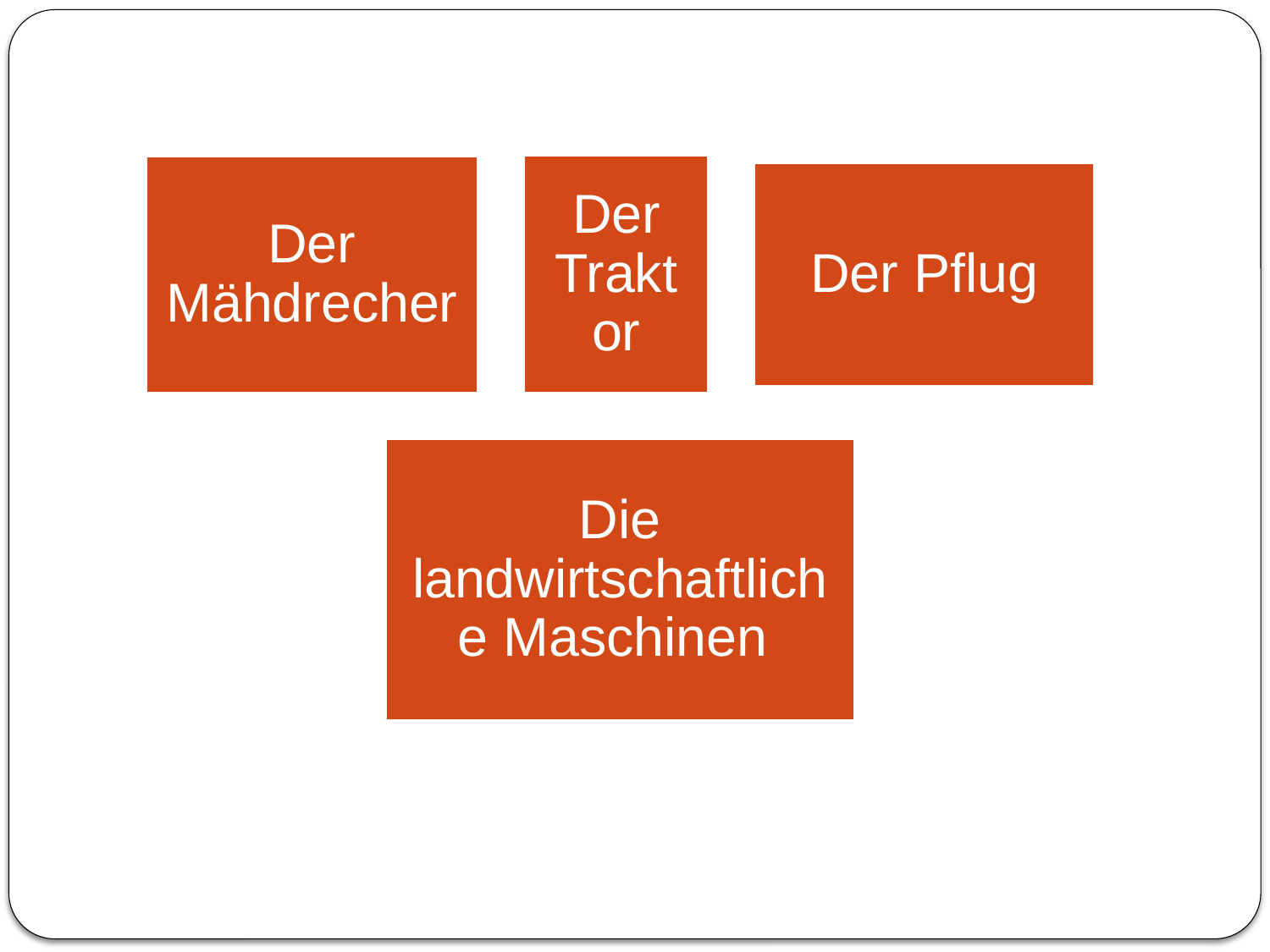

Der Mähdrecher
Der Traktor
Der Pflug
Die landwirtschaftliche Maschinen